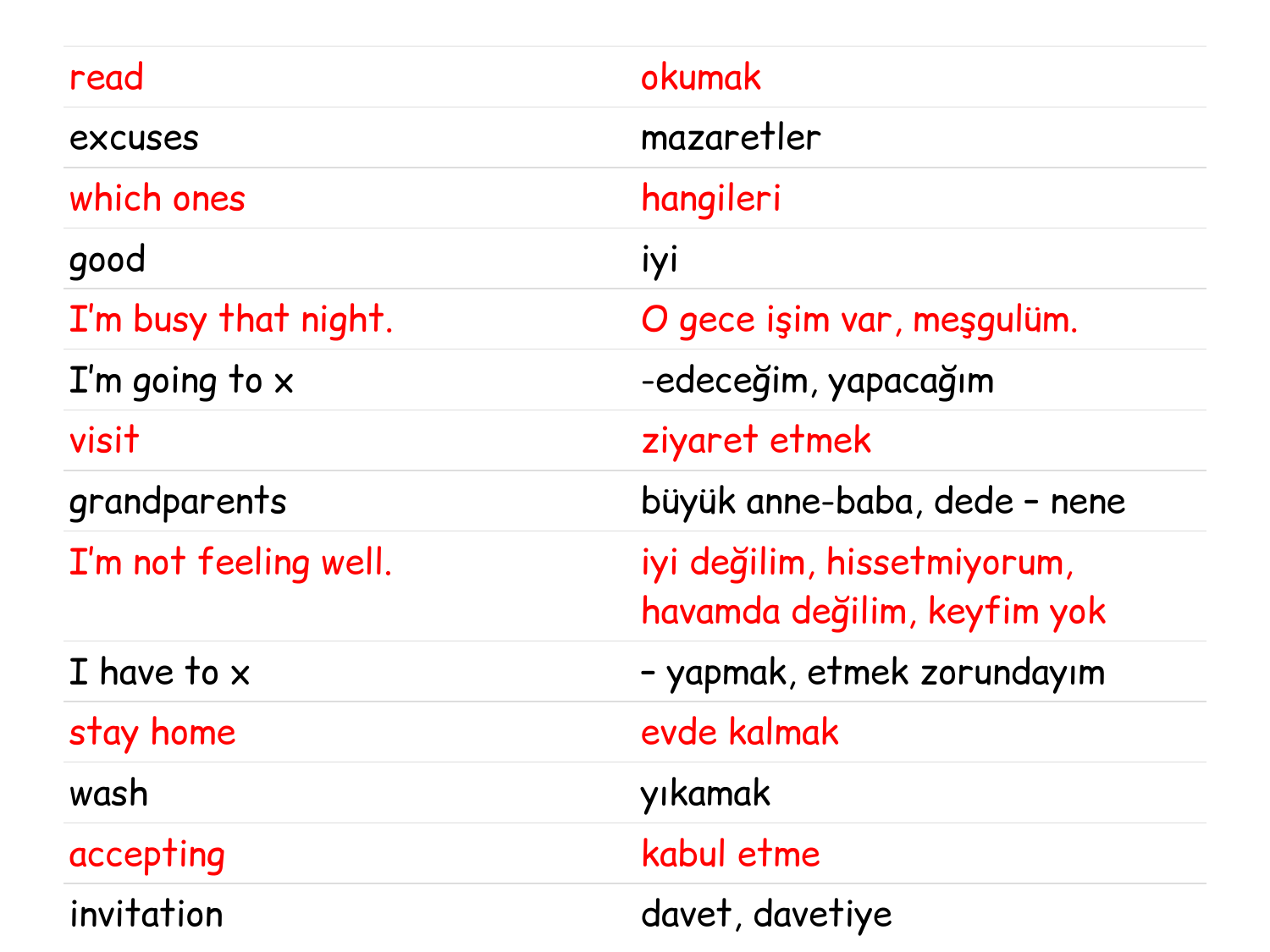

#
| read | okumak |
| --- | --- |
| excuses | mazaretler |
| which ones | hangileri |
| good | iyi |
| I’m busy that night. | O gece işim var, meşgulüm. |
| I’m going to x | -edeceğim, yapacağım |
| visit | ziyaret etmek |
| grandparents | büyük anne-baba, dede – nene |
| I’m not feeling well. | iyi değilim, hissetmiyorum, havamda değilim, keyfim yok |
| I have to x | – yapmak, etmek zorundayım |
| stay home | evde kalmak |
| wash | yıkamak |
| accepting | kabul etme |
| invitation | davet, davetiye |